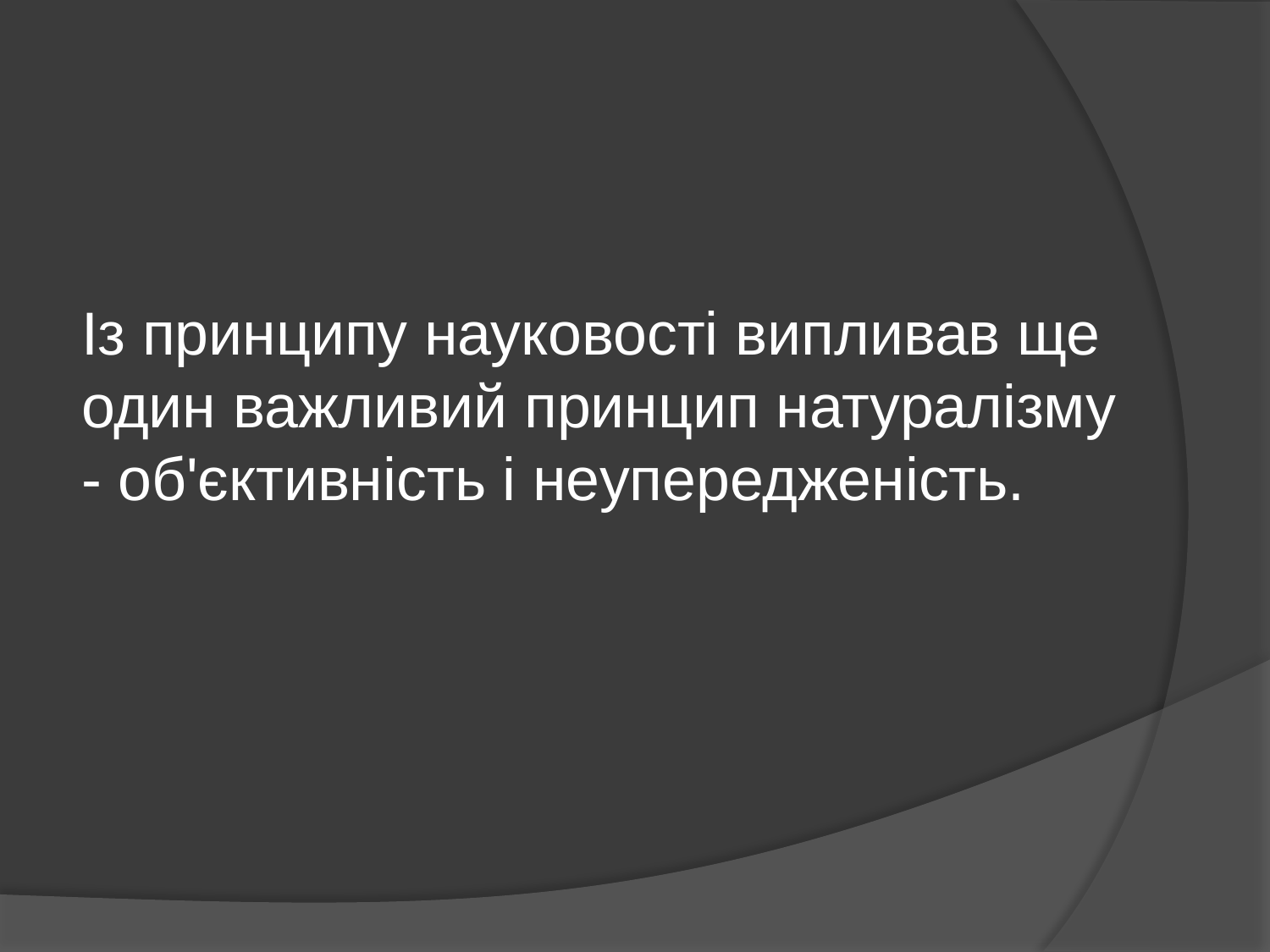

# Із принципу науковості випливав ще один важливий принцип натуралізму - об'єктивність і неупередженість.